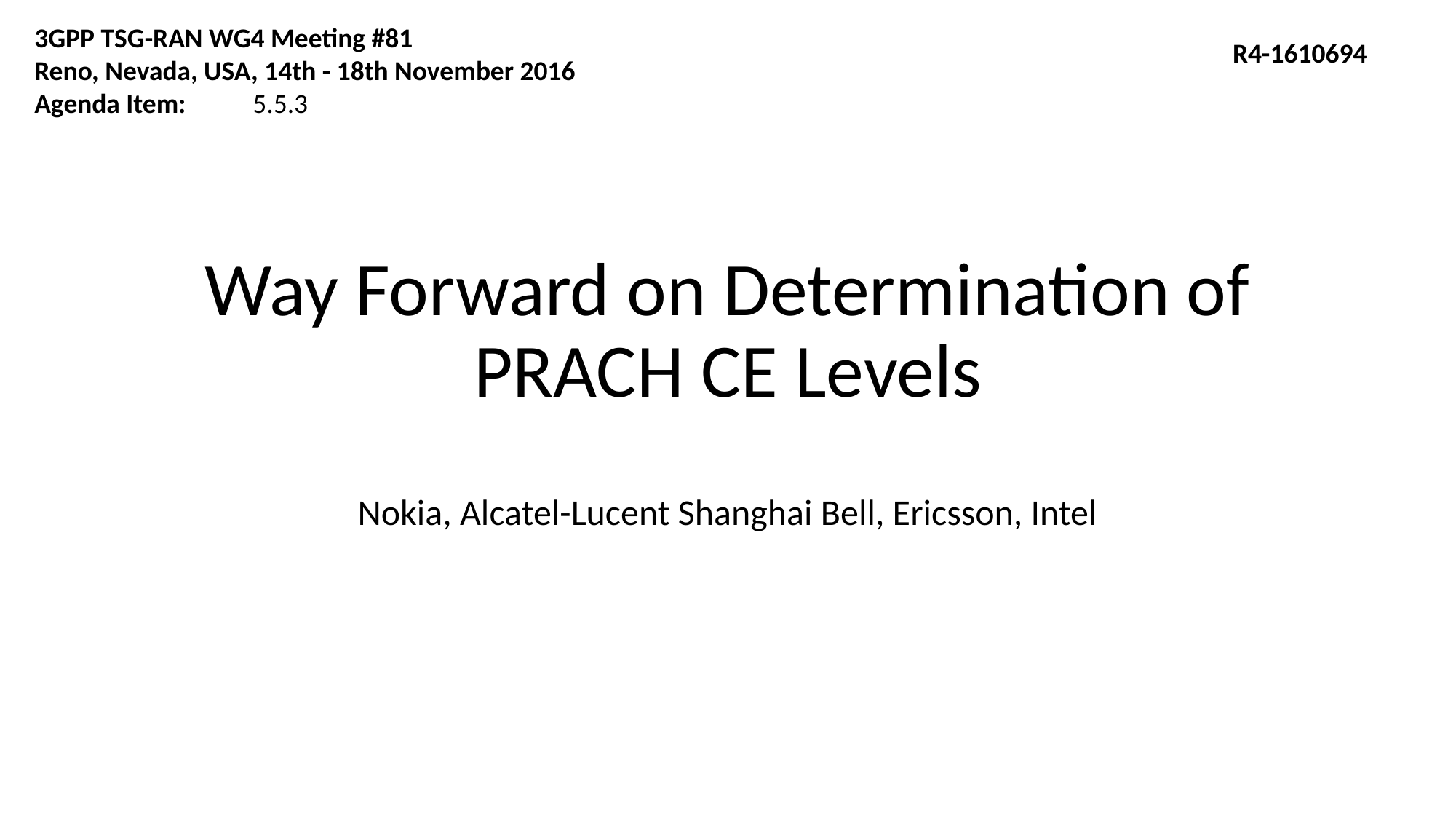

3GPP TSG-RAN WG4 Meeting #81                                                    Reno, Nevada, USA, 14th - 18th November 2016
Agenda Item:	5.5.3

R4-1610694
# Way Forward on Determination of PRACH CE Levels
Nokia, Alcatel-Lucent Shanghai Bell, Ericsson, Intel